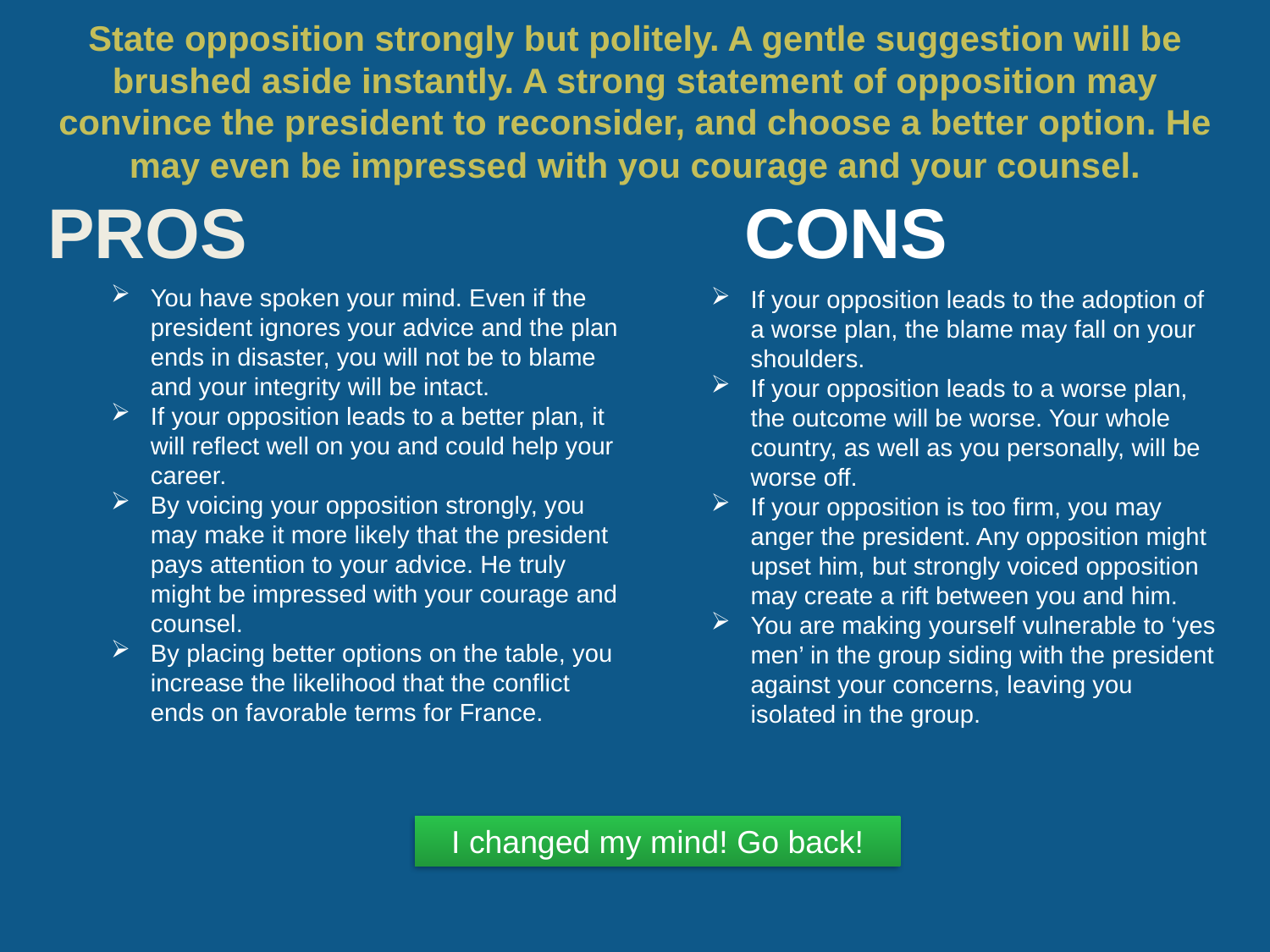

# State opposition strongly but politely. A gentle suggestion will be brushed aside instantly. A strong statement of opposition may convince the president to reconsider, and choose a better option. He may even be impressed with you courage and your counsel.
You have spoken your mind. Even if the president ignores your advice and the plan ends in disaster, you will not be to blame and your integrity will be intact.
If your opposition leads to a better plan, it will reflect well on you and could help your career.
By voicing your opposition strongly, you may make it more likely that the president pays attention to your advice. He truly might be impressed with your courage and counsel.
By placing better options on the table, you increase the likelihood that the conflict ends on favorable terms for France.
If your opposition leads to the adoption of a worse plan, the blame may fall on your shoulders.
If your opposition leads to a worse plan, the outcome will be worse. Your whole country, as well as you personally, will be worse off.
If your opposition is too firm, you may anger the president. Any opposition might upset him, but strongly voiced opposition may create a rift between you and him.
You are making yourself vulnerable to ‘yes men’ in the group siding with the president against your concerns, leaving you isolated in the group.